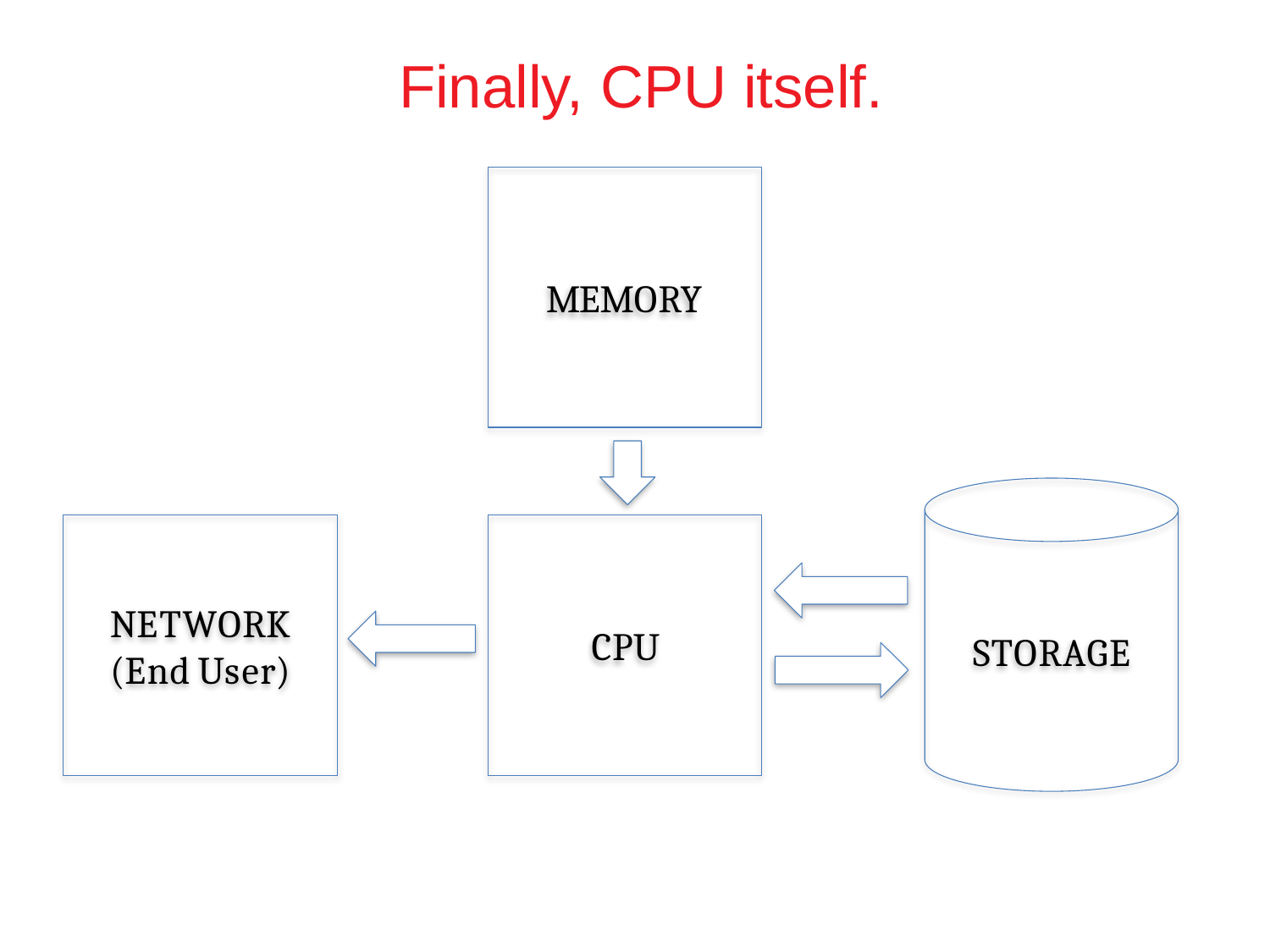

# Finally, CPU itself.
MEMORY

STORAGE
NETWORK
(End User)
CPU